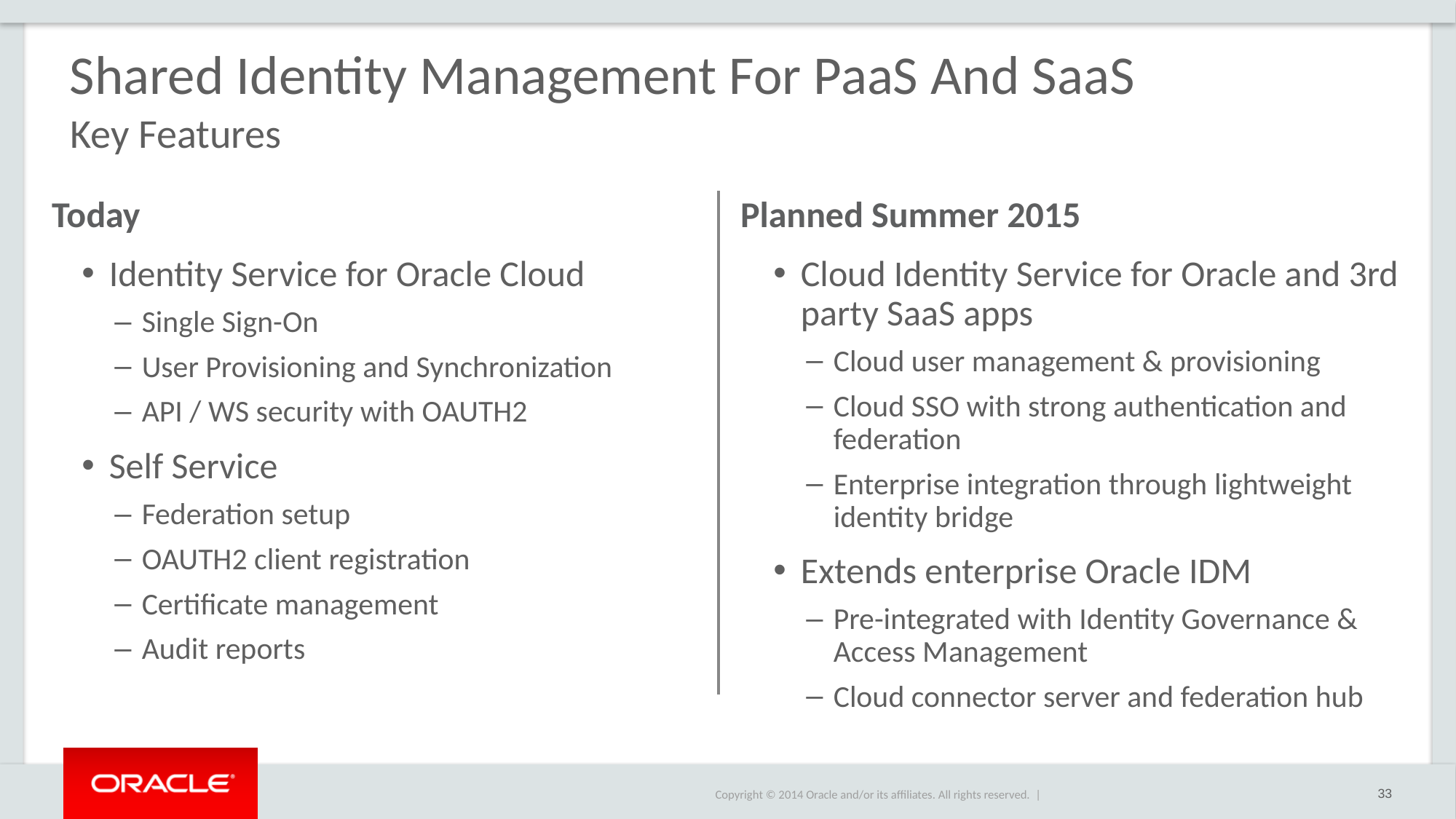

Shared Identity Management For PaaS And SaaS
Key Features
Today
Planned Summer 2015
Identity Service for Oracle Cloud
Single Sign-On
User Provisioning and Synchronization
API / WS security with OAUTH2
Self Service
Federation setup
OAUTH2 client registration
Certificate management
Audit reports

Cloud Identity Service for Oracle and 3rd party SaaS apps
Cloud user management & provisioning
Cloud SSO with strong authentication and federation
Enterprise integration through lightweight identity bridge
Extends enterprise Oracle IDM
Pre-integrated with Identity Governance & Access Management
Cloud connector server and federation hub
33